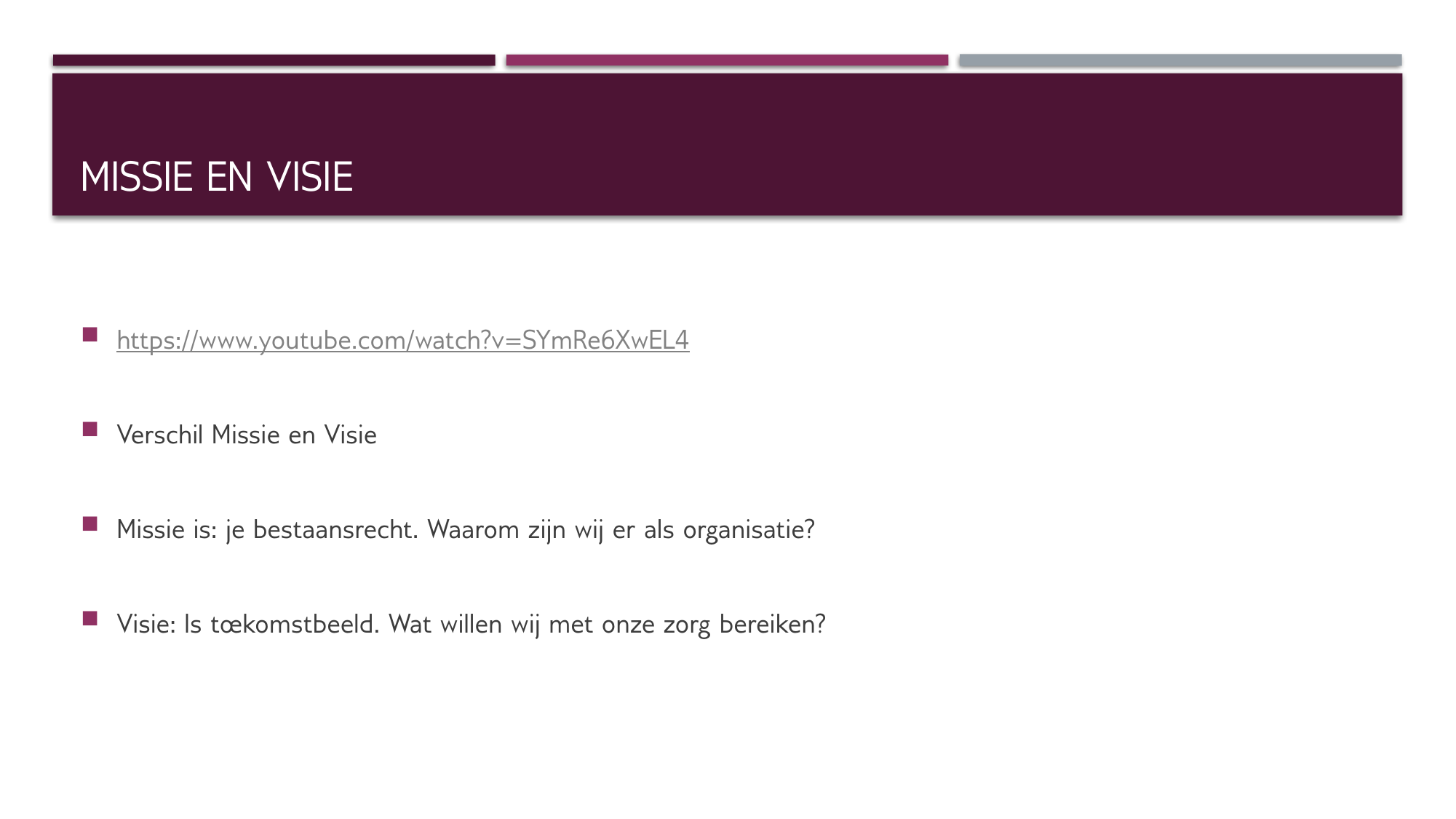

# Missie en Visie
https://www.youtube.com/watch?v=SYmRe6XwEL4

Verschil Missie en Visie

Missie is: je bestaansrecht. Waarom zijn wij er als organisatie?

Visie: Is toekomstbeeld. Wat willen wij met onze zorg bereiken?